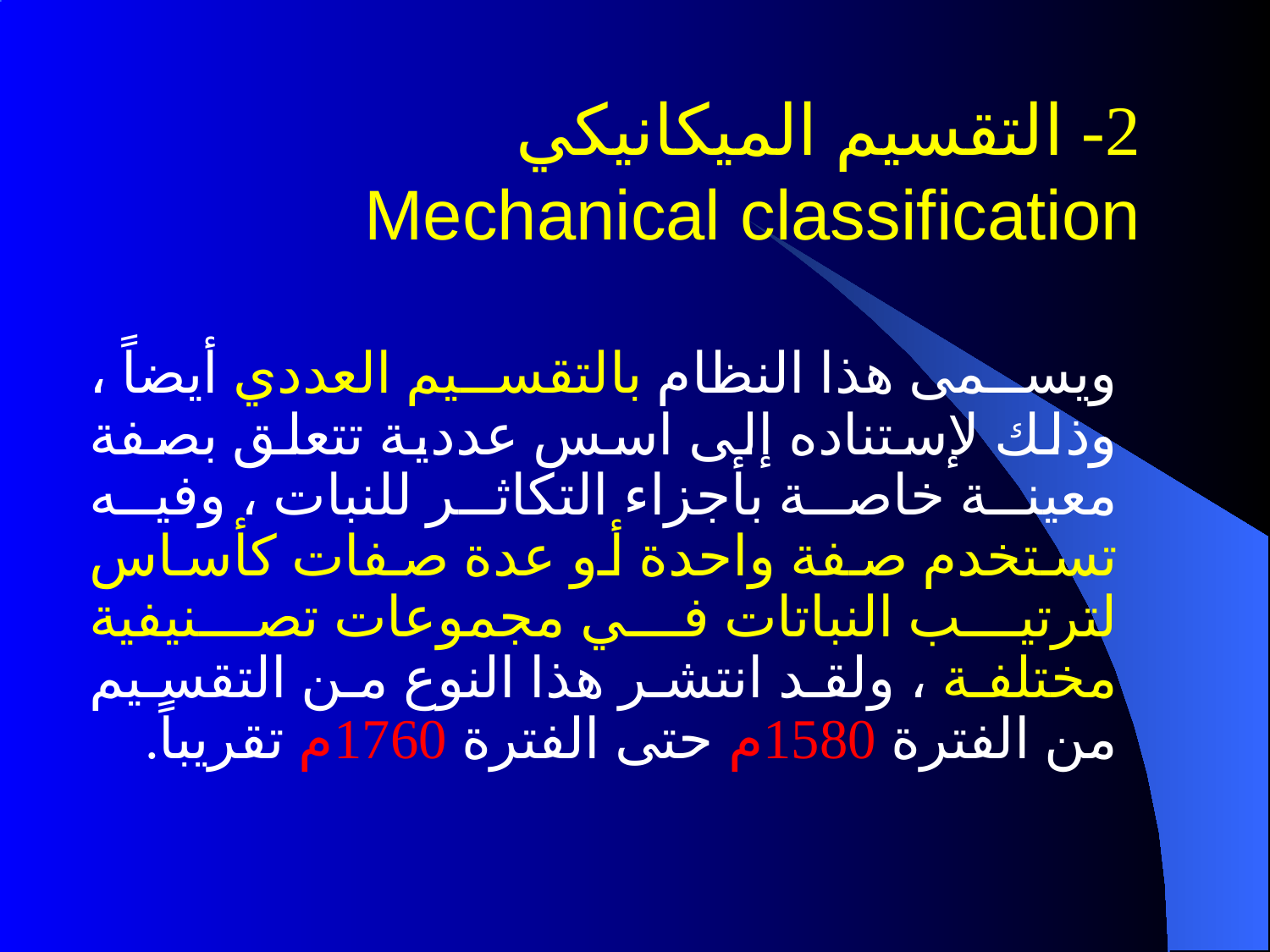

# 2- التقسيم الميكانيكي Mechanical classification
ويسمى هذا النظام بالتقسيم العددي أيضاً ، وذلك لإستناده إلى اسس عددية تتعلق بصفة معينة خاصة بأجزاء التكاثر للنبات ، وفيه تستخدم صفة واحدة أو عدة صفات كأساس لترتيب النباتات في مجموعات تصنيفية مختلفة ، ولقد انتشر هذا النوع من التقسيم من الفترة 1580م حتى الفترة 1760م تقريباً.